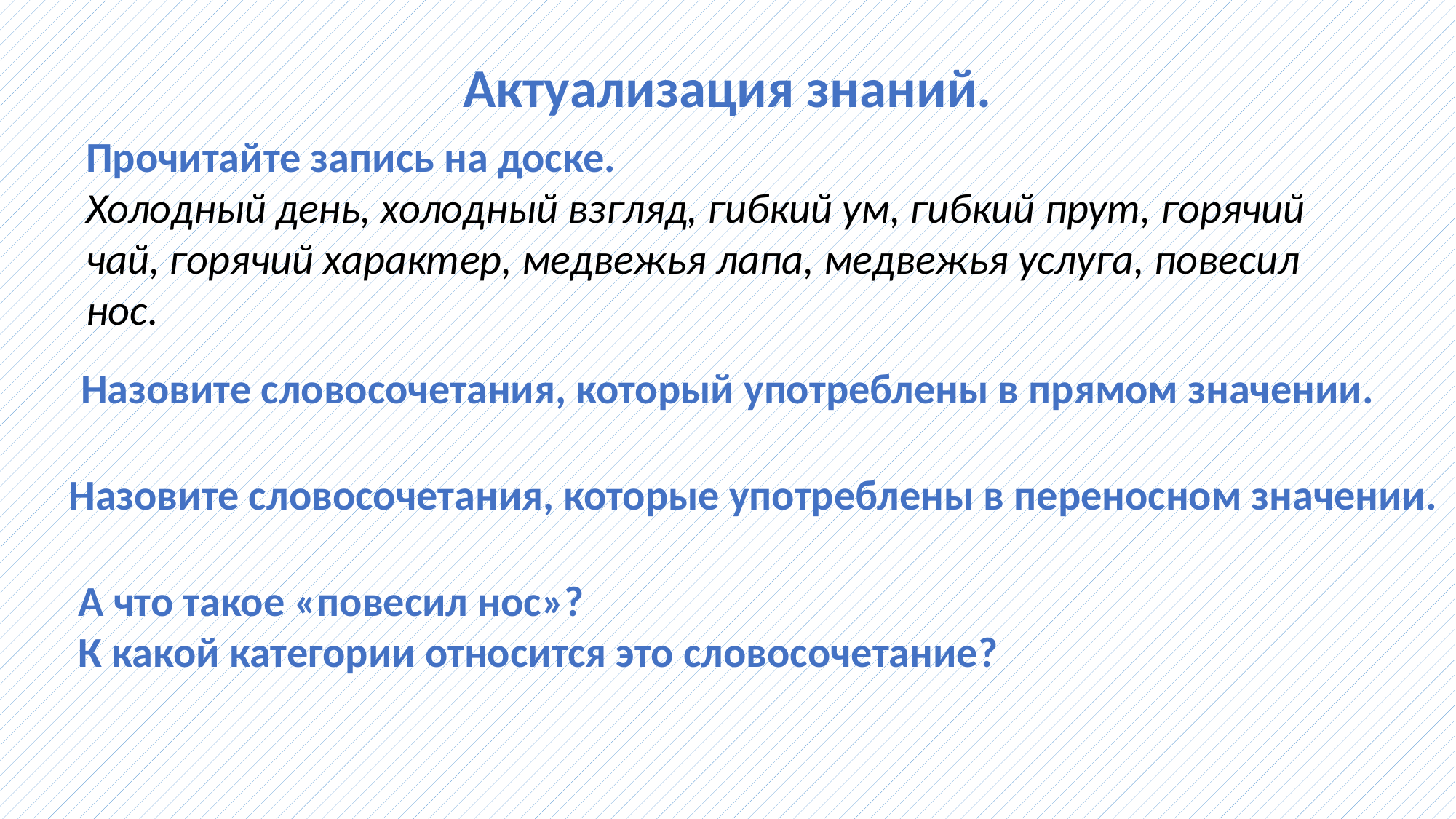

Актуализация знаний.
Прочитайте запись на доске.
Холодный день, холодный взгляд, гибкий ум, гибкий прут, горячий чай, горячий характер, медвежья лапа, медвежья услуга, повесил нос.
Холодный день, гибкий прут, горячий чай, медвежья лапа.
Назовите словосочетания, который употреблены в прямом значении.
Холодный взгляд, гибкий ум, горячий характер, медвежья услуга.
Назовите словосочетания, которые употреблены в переносном значении.
А что такое «повесил нос»?
К какой категории относится это словосочетание?